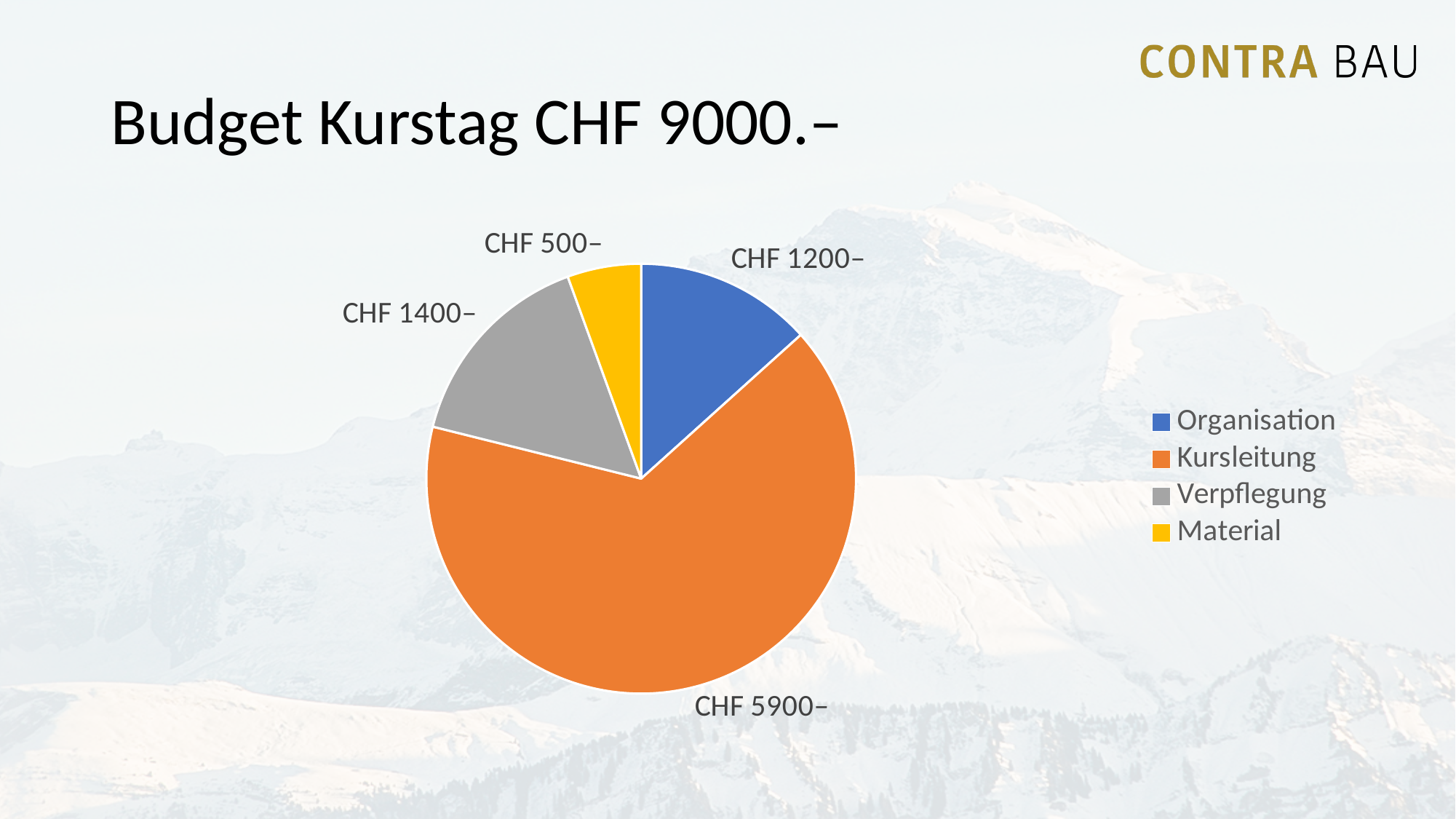

# Budget Kurstag CHF 9000.–

### Chart

| Category | Kurstag |
|---|---|
| Organisation | 1200.0 |
| Kursleitung | 5900.0 |
| Verpflegung | 1400.0 |
| Material | 500.0 |